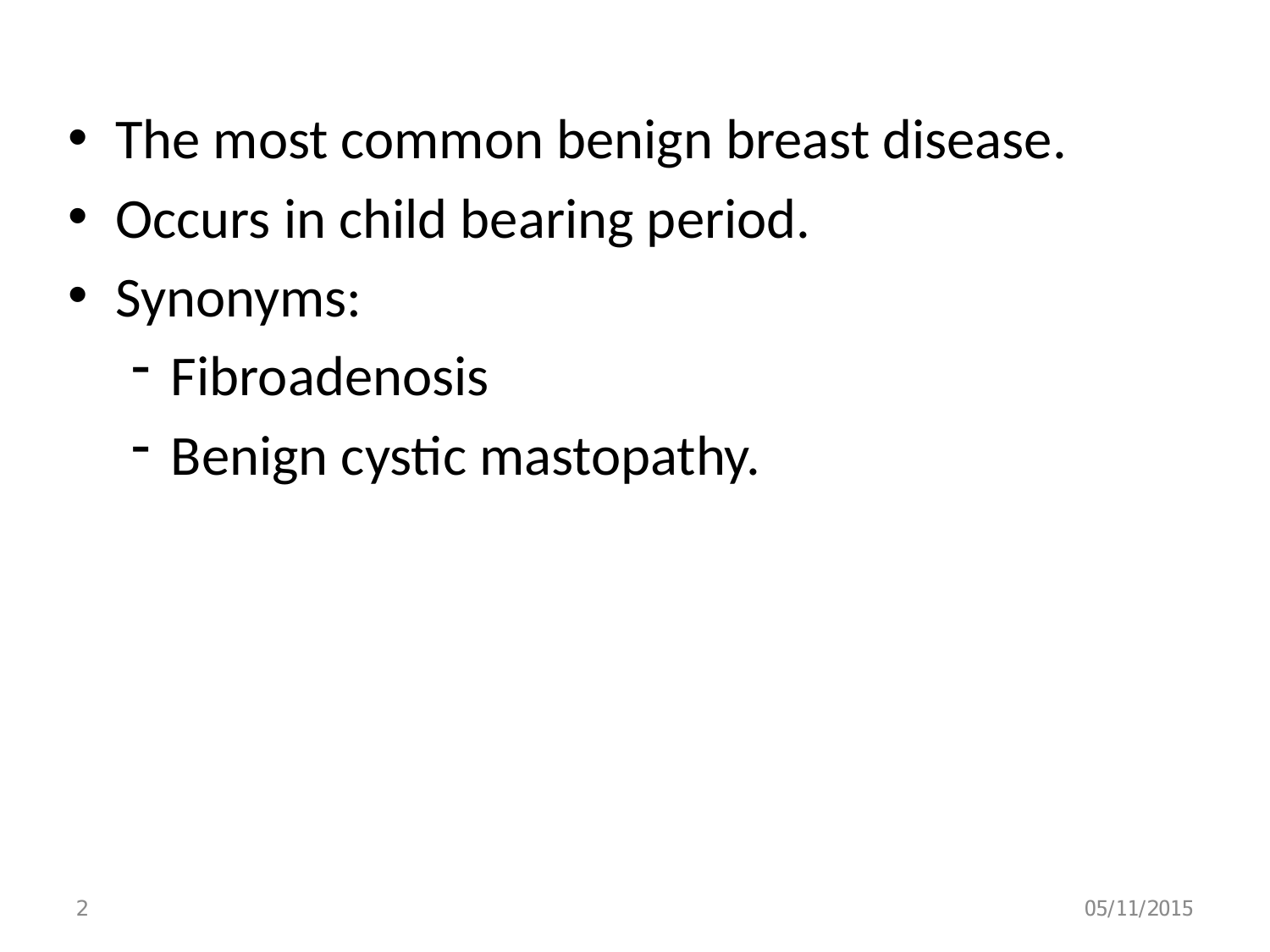

The most common benign breast disease.
Occurs in child bearing period.
Synonyms:
Fibroadenosis
Benign cystic mastopathy.
2
05/11/2015